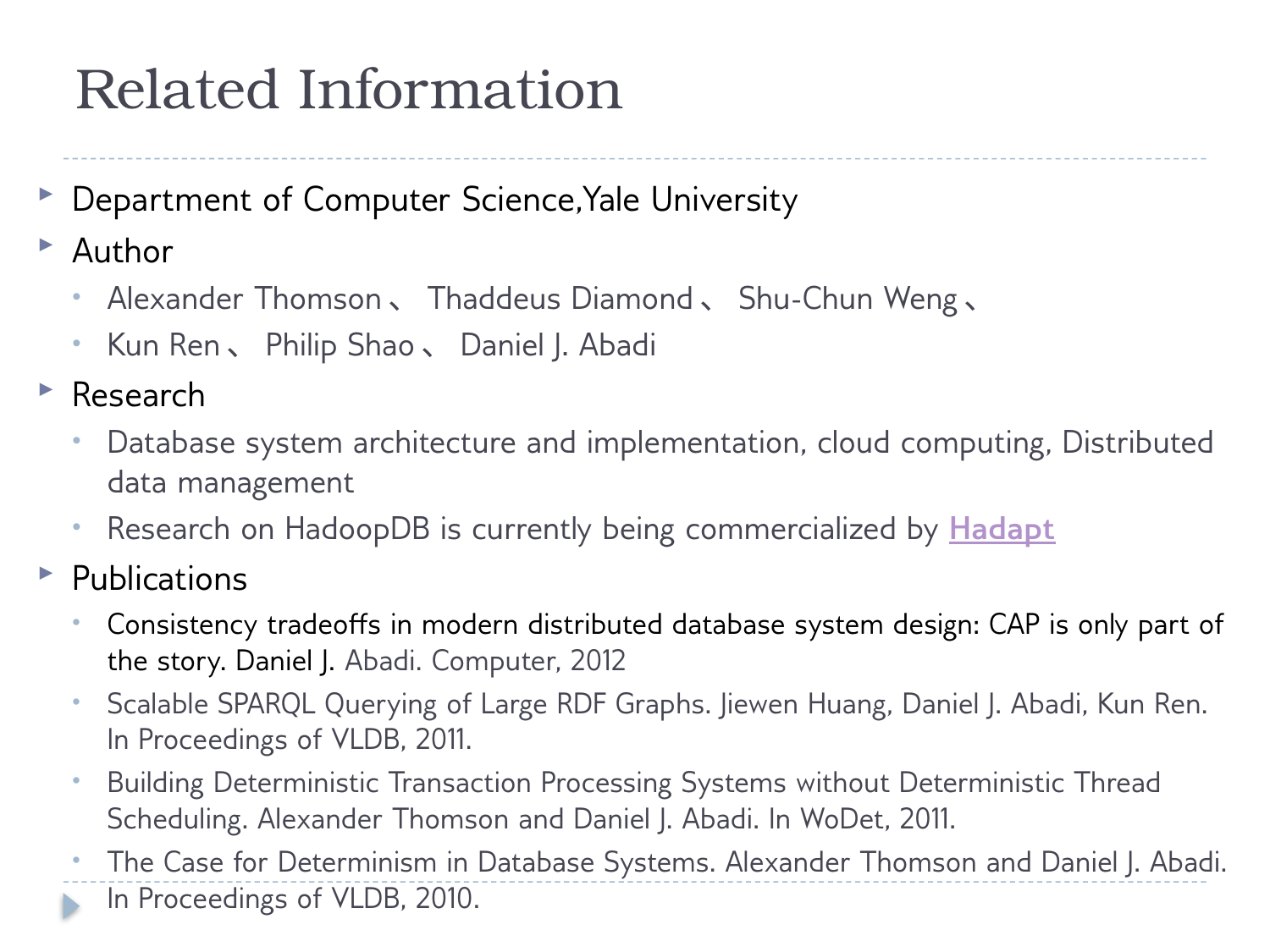

# Related Information
Department of Computer Science,Yale University
Author
Alexander Thomson、Thaddeus Diamond、Shu-Chun Weng、
Kun Ren、Philip Shao、Daniel J. Abadi
Research
Database system architecture and implementation, cloud computing, Distributed data management
Research on HadoopDB is currently being commercialized by Hadapt
Publications
Consistency tradeoffs in modern distributed database system design: CAP is only part of the story. Daniel J. Abadi. Computer, 2012
Scalable SPARQL Querying of Large RDF Graphs. Jiewen Huang, Daniel J. Abadi, Kun Ren. In Proceedings of VLDB, 2011.
Building Deterministic Transaction Processing Systems without Deterministic Thread Scheduling. Alexander Thomson and Daniel J. Abadi. In WoDet, 2011.
The Case for Determinism in Database Systems. Alexander Thomson and Daniel J. Abadi. In Proceedings of VLDB, 2010.